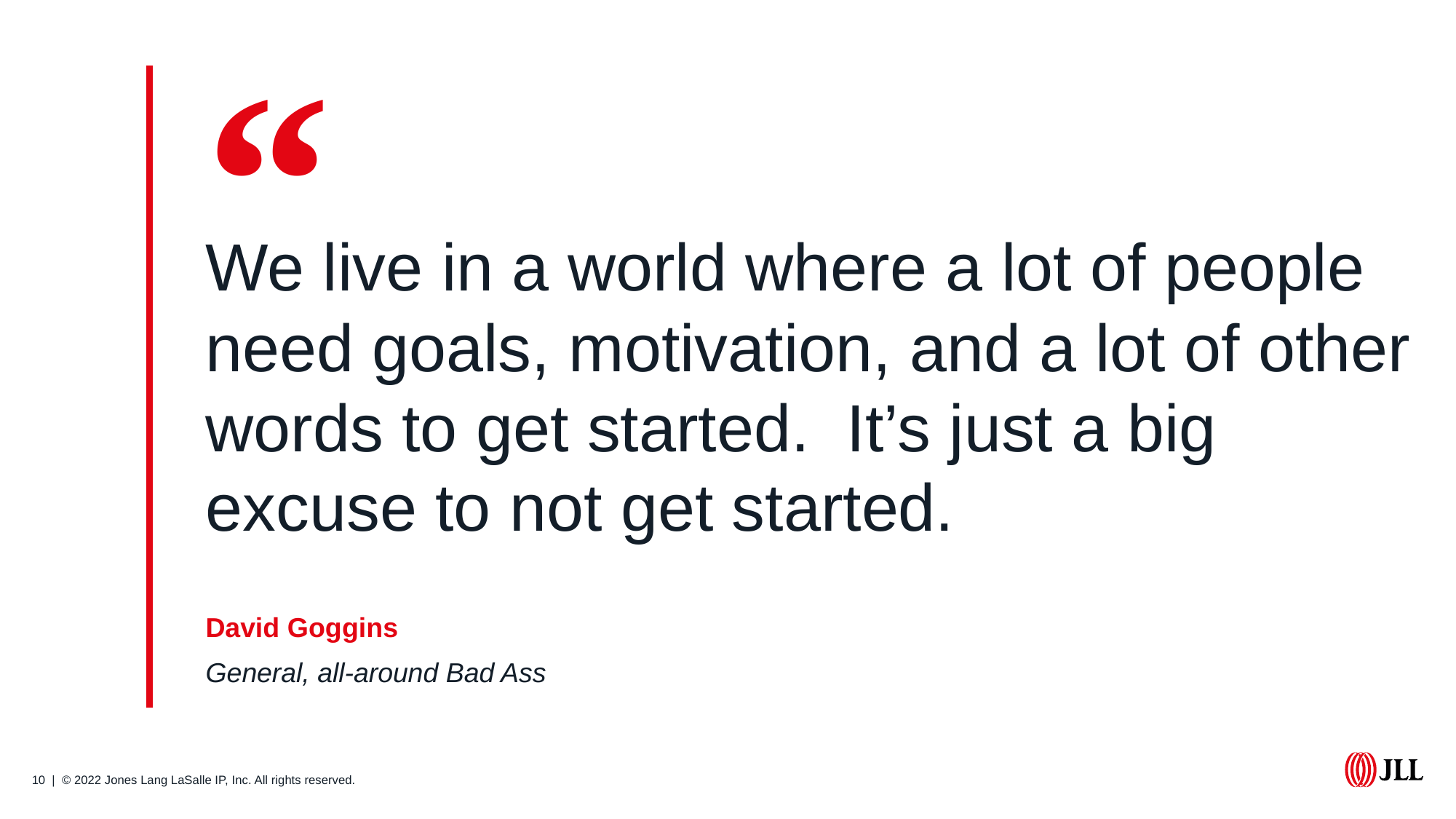

# We live in a world where a lot of people need goals, motivation, and a lot of other words to get started.  It’s just a big excuse to not get started.
David Goggins
General, all-around Bad Ass